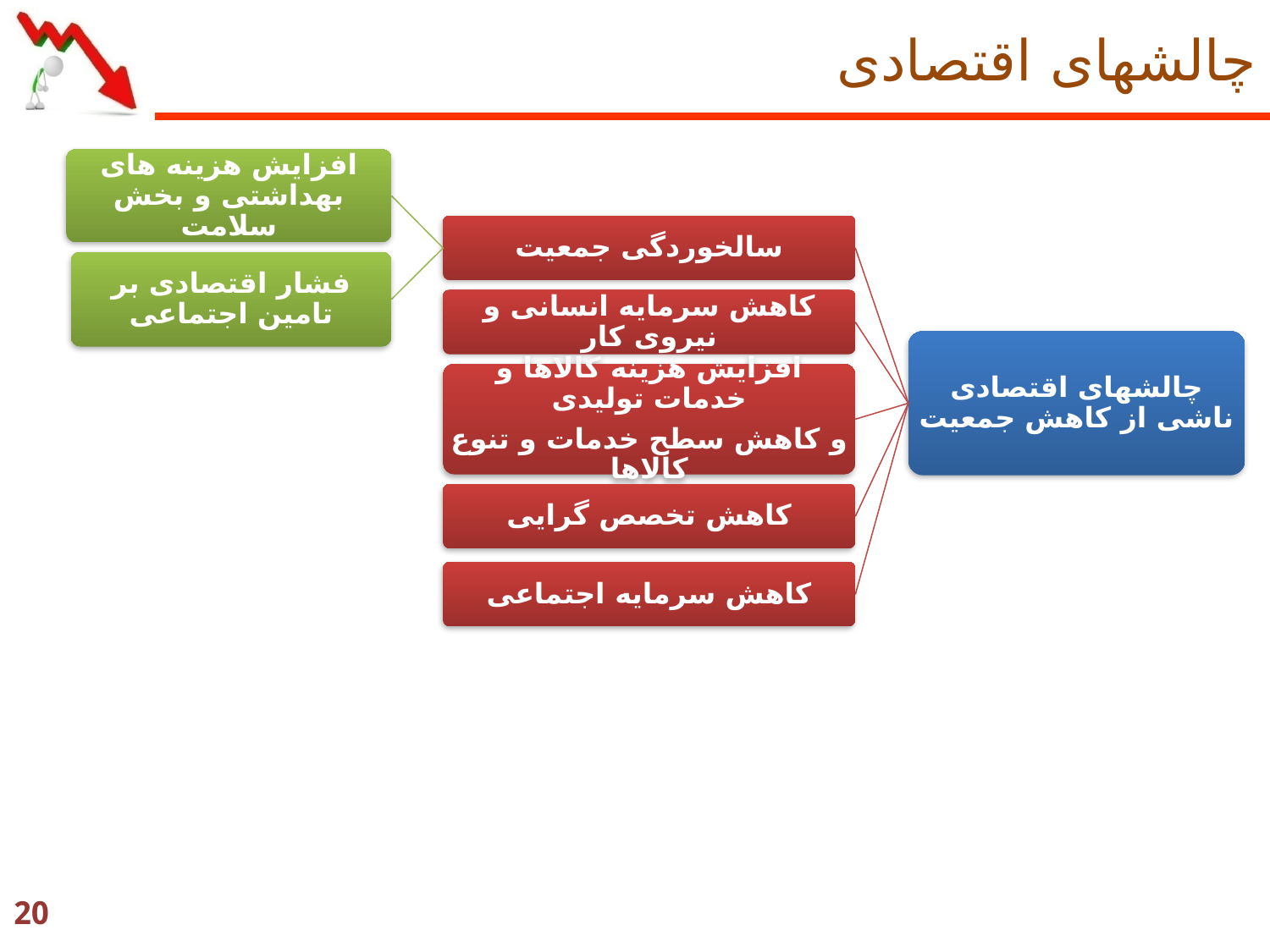

# چالشهای اقتصادی
افزایش هزینه های بهداشتی و بخش سلامت
سالخوردگی جمعیت

فشار اقتصادی بر تامین اجتماعی

کاهش سرمایه انسانی و نیروی کار

چالشهای اقتصادی ناشی از کاهش جمعیت

افزایش هزینه کالاها و خدمات تولیدی
و کاهش سطح خدمات و تنوع کالاها

کاهش تخصص گرایی

کاهش سرمایه اجتماعی